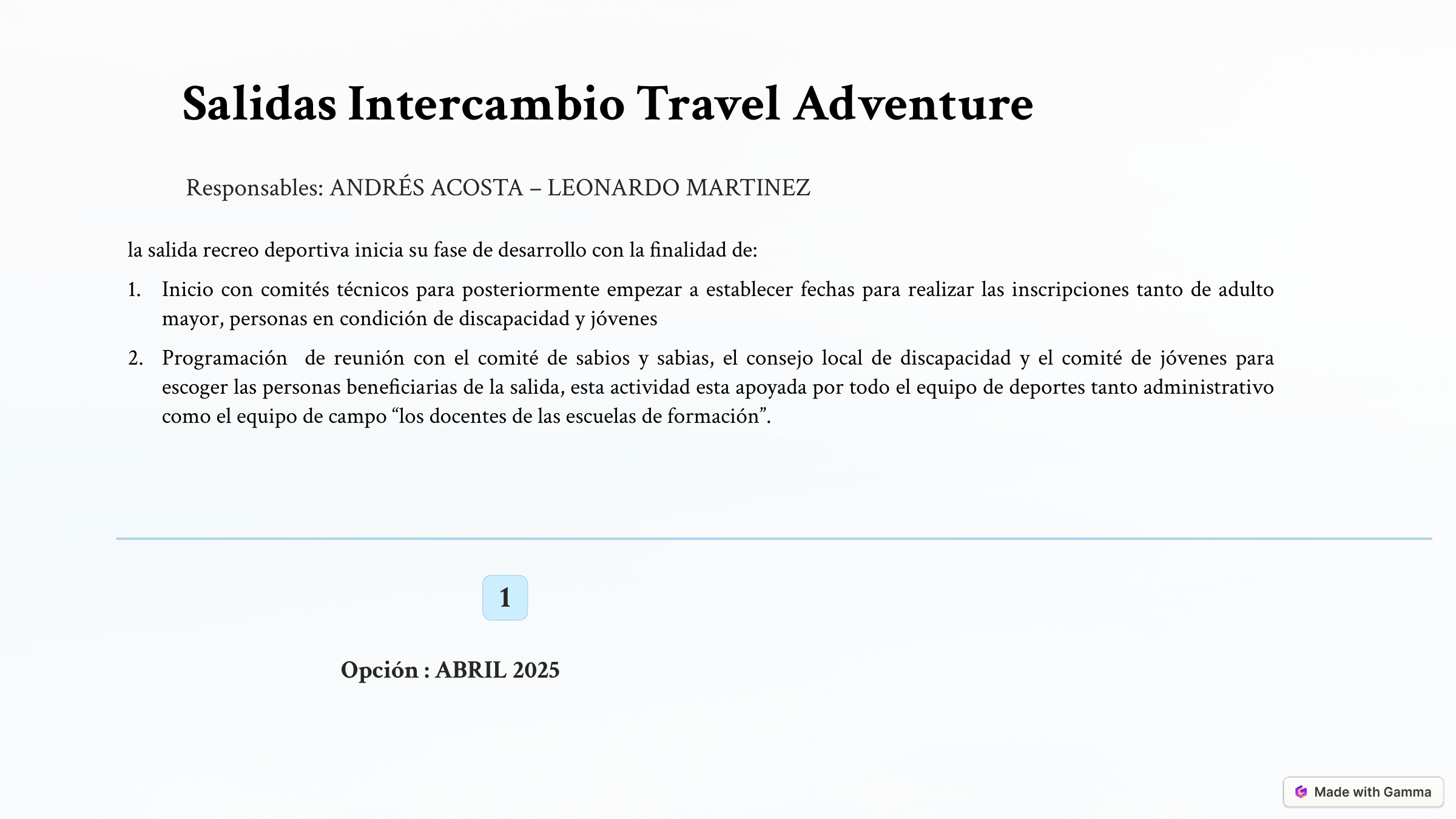

Salidas Intercambio Travel Adventure
Responsables: ANDRÉS ACOSTA – LEONARDO MARTINEZ

la salida recreo deportiva inicia su fase de desarrollo con la finalidad de:
Inicio con comités técnicos para posteriormente empezar a establecer fechas para realizar las inscripciones tanto de adulto mayor, personas en condición de discapacidad y jóvenes
Programación  de reunión con el comité de sabios y sabias, el consejo local de discapacidad y el comité de jóvenes para escoger las personas beneficiarias de la salida, esta actividad esta apoyada por todo el equipo de deportes tanto administrativo como el equipo de campo “los docentes de las escuelas de formación”.

1
Opción : ABRIL 2025